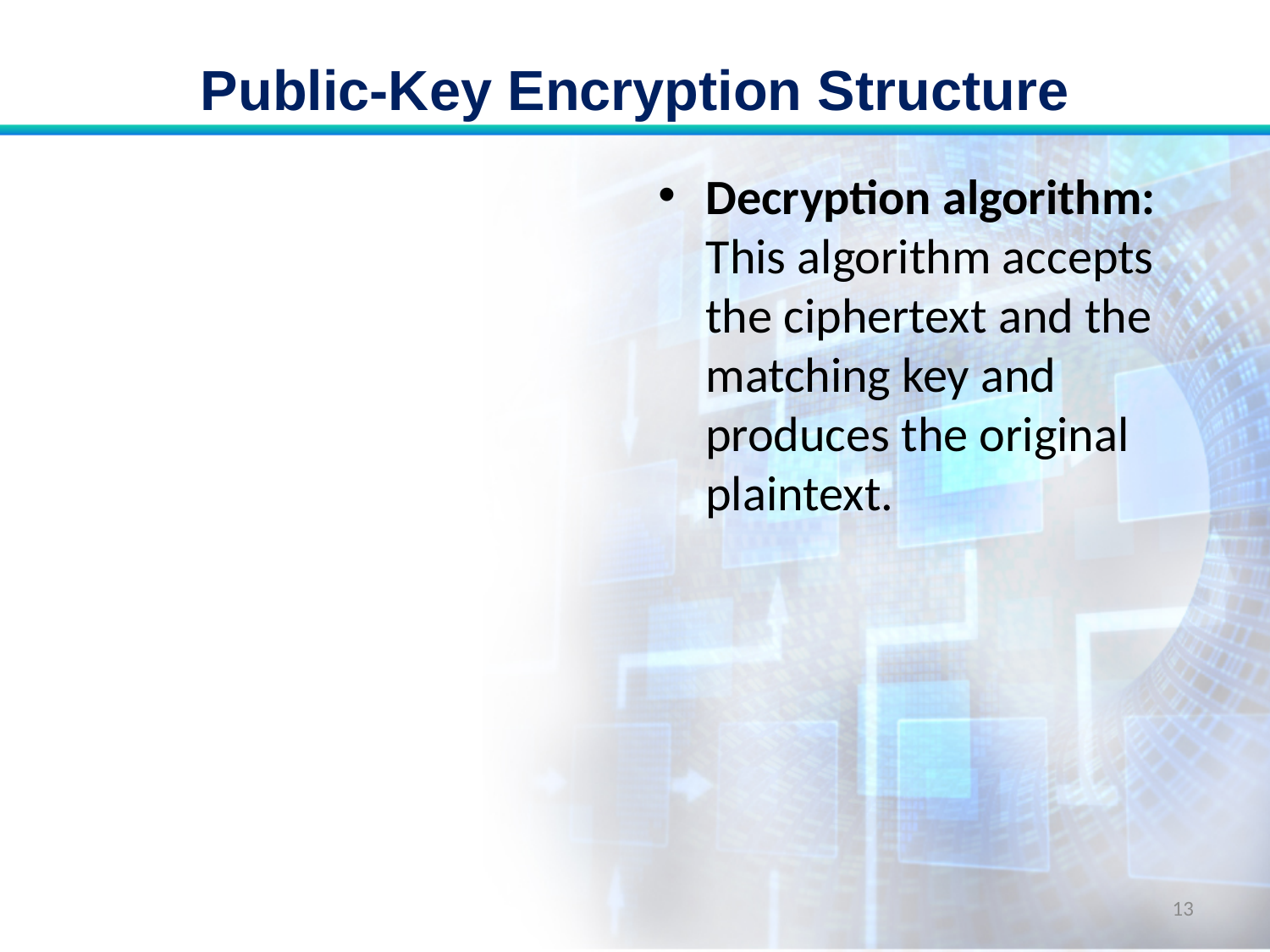

# Public-Key Encryption Structure
Decryption algorithm: This algorithm accepts the ciphertext and the matching key and produces the original plaintext.

13